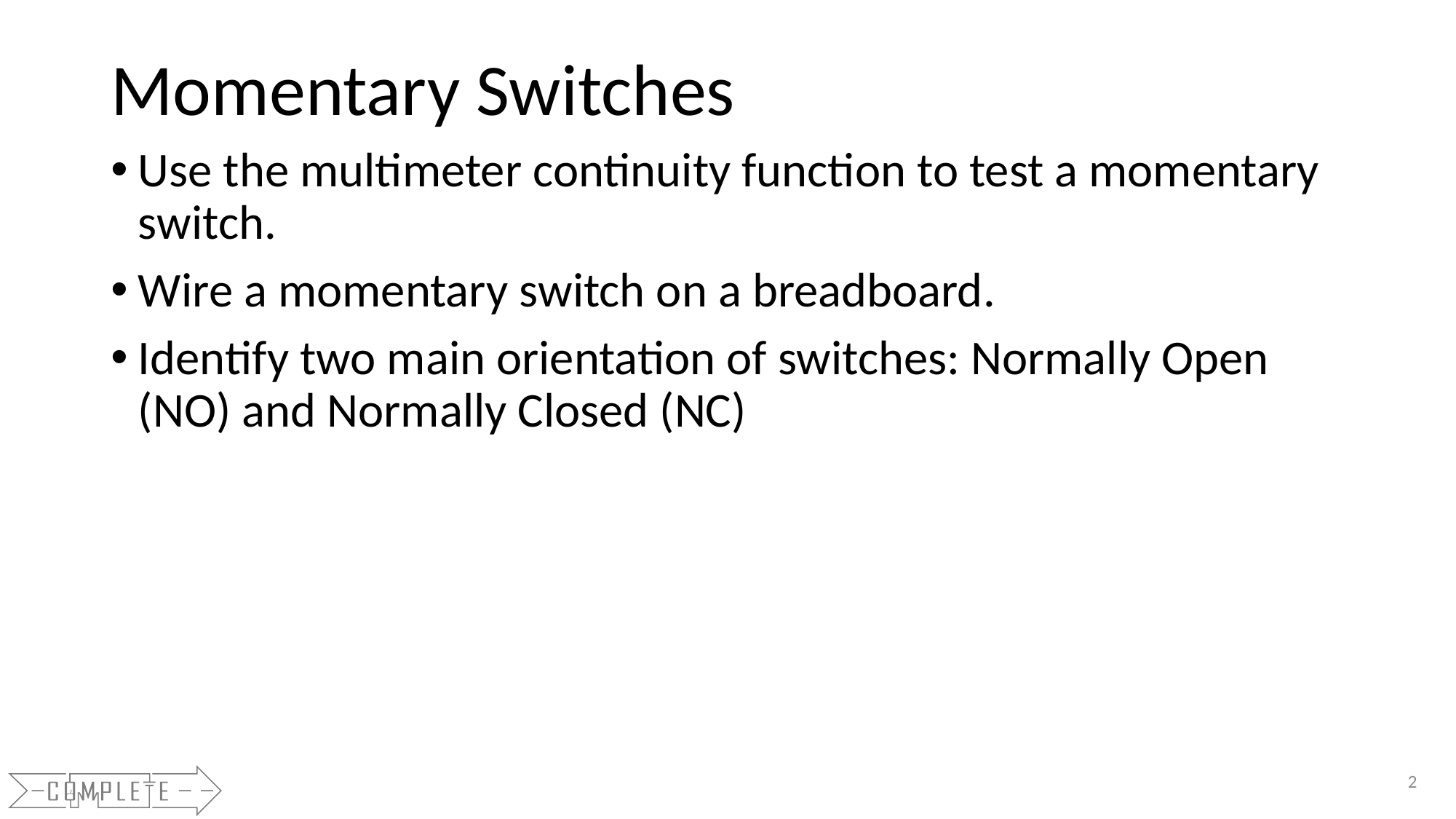

# Momentary Switches
Use the multimeter continuity function to test a momentary switch.
Wire a momentary switch on a breadboard.
Identify two main orientation of switches: Normally Open (NO) and Normally Closed (NC)

2